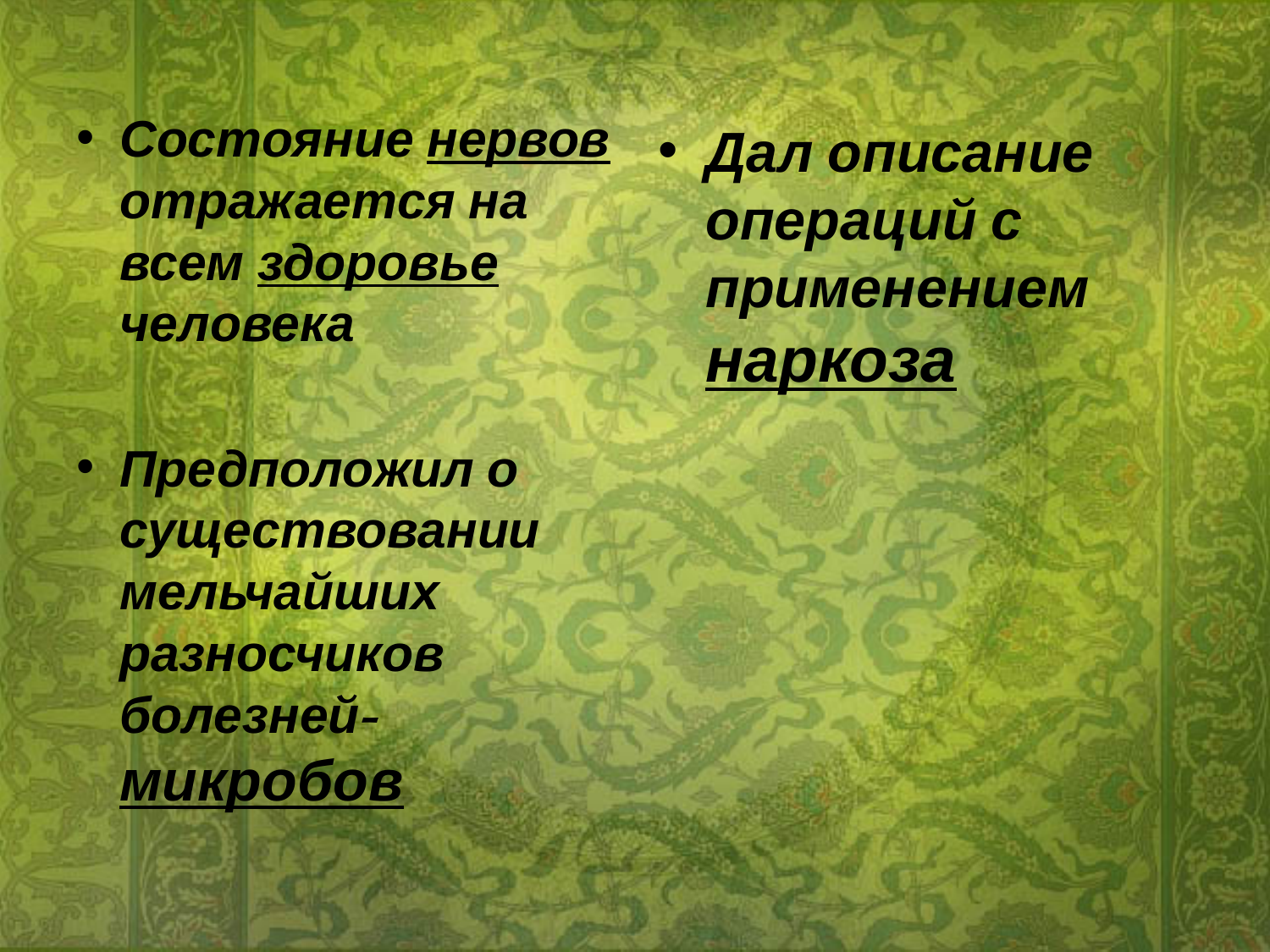

Состояние нервов отражается на всем здоровье человека

Предположил о существовании мельчайших разносчиков болезней- микробов
Дал описание операций с применением наркоза